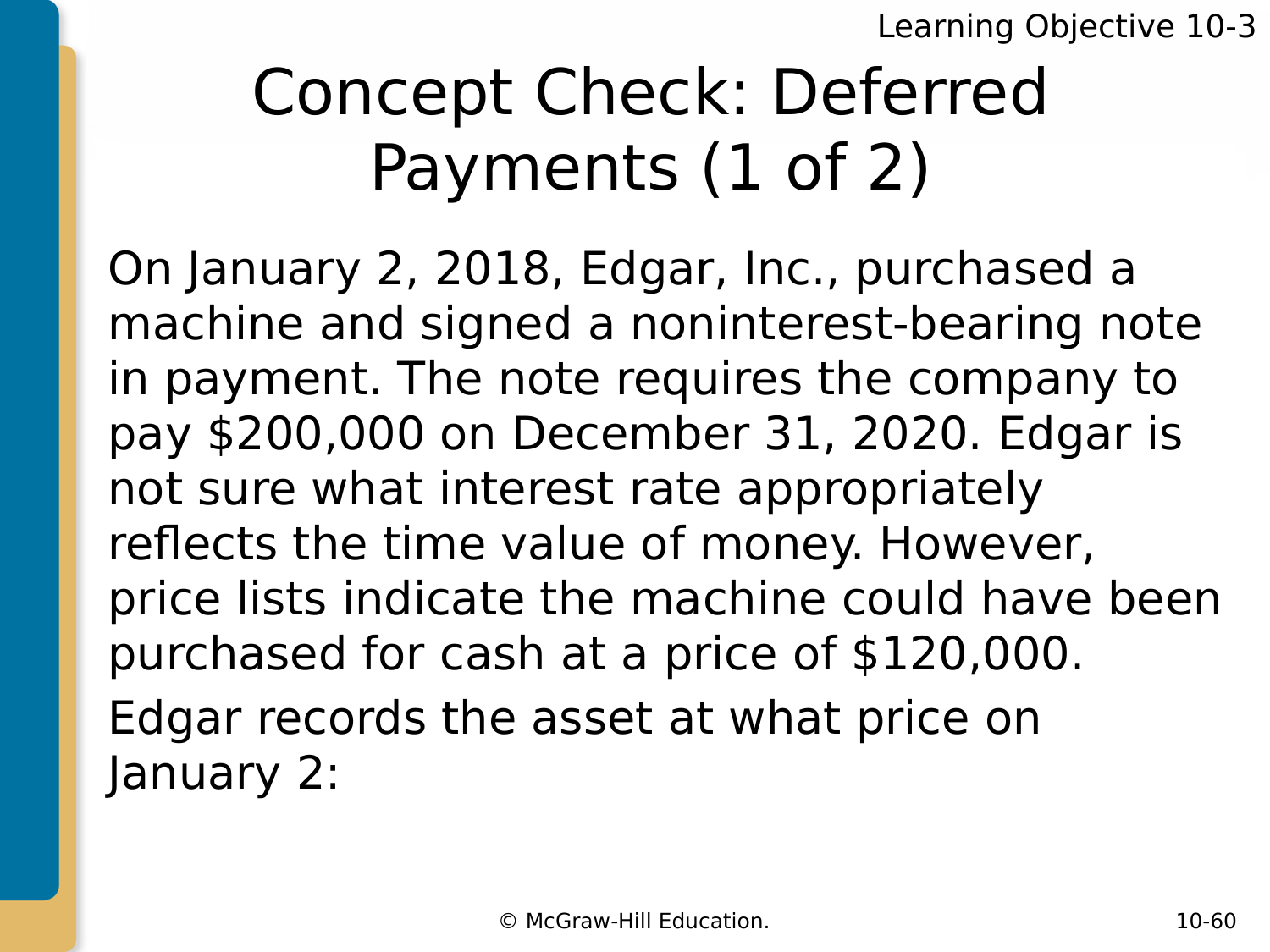

Learning Objective 10-3
# Concept Check: Deferred Payments (1 of 2)
On January 2, 2018, Edgar, Inc., purchased a machine and signed a noninterest-bearing note in payment. The note requires the company to pay $200,000 on December 31, 2020. Edgar is not sure what interest rate appropriately reflects the time value of money. However, price lists indicate the machine could have been purchased for cash at a price of $120,000.
Edgar records the asset at what price on January 2: